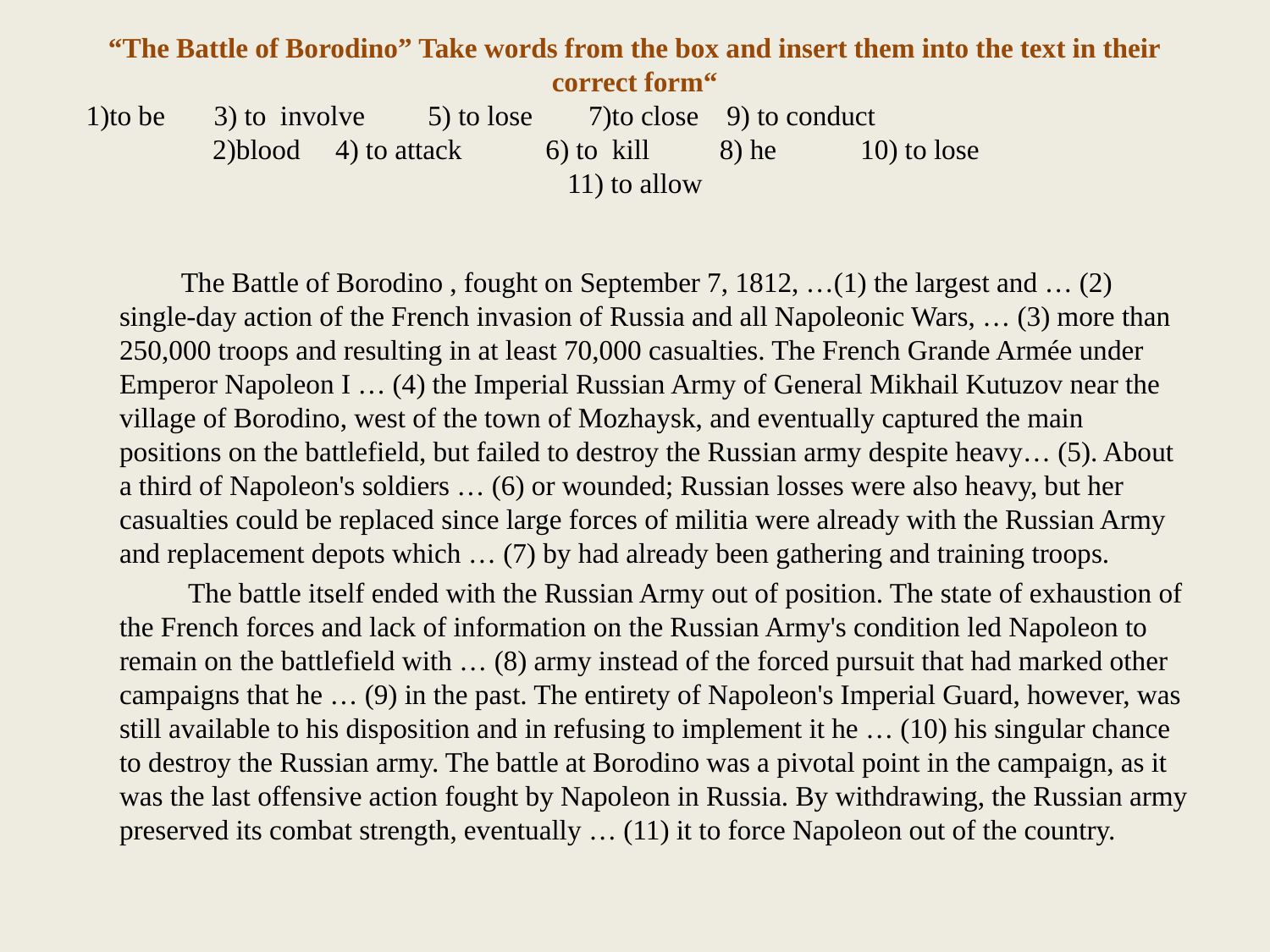

# “The Battle of Borodino” Take words from the box and insert them into the text in their correct form“ 1)to be       3) to  involve         5) to lose        7)to close    9) to conduct 2)blood     4) to attack            6) to  kill          8) he            10) to lose 11) to allow

               The Battle of Borodino , fought on September 7, 1812, …(1) the largest and … (2) single-day action of the French invasion of Russia and all Napoleonic Wars, … (3) more than 250,000 troops and resulting in at least 70,000 casualties. The French Grande Armée under Emperor Napoleon I … (4) the Imperial Russian Army of General Mikhail Kutuzov near the village of Borodino, west of the town of Mozhaysk, and eventually captured the main positions on the battlefield, but failed to destroy the Russian army despite heavy… (5). About a third of Napoleon's soldiers … (6) or wounded; Russian losses were also heavy, but her casualties could be replaced since large forces of militia were already with the Russian Army and replacement depots which … (7) by had already been gathering and training troops.
                The battle itself ended with the Russian Army out of position. The state of exhaustion of the French forces and lack of information on the Russian Army's condition led Napoleon to remain on the battlefield with … (8) army instead of the forced pursuit that had marked other campaigns that he … (9) in the past. The entirety of Napoleon's Imperial Guard, however, was still available to his disposition and in refusing to implement it he … (10) his singular chance to destroy the Russian army. The battle at Borodino was a pivotal point in the campaign, as it was the last offensive action fought by Napoleon in Russia. By withdrawing, the Russian army preserved its combat strength, eventually … (11) it to force Napoleon out of the country.